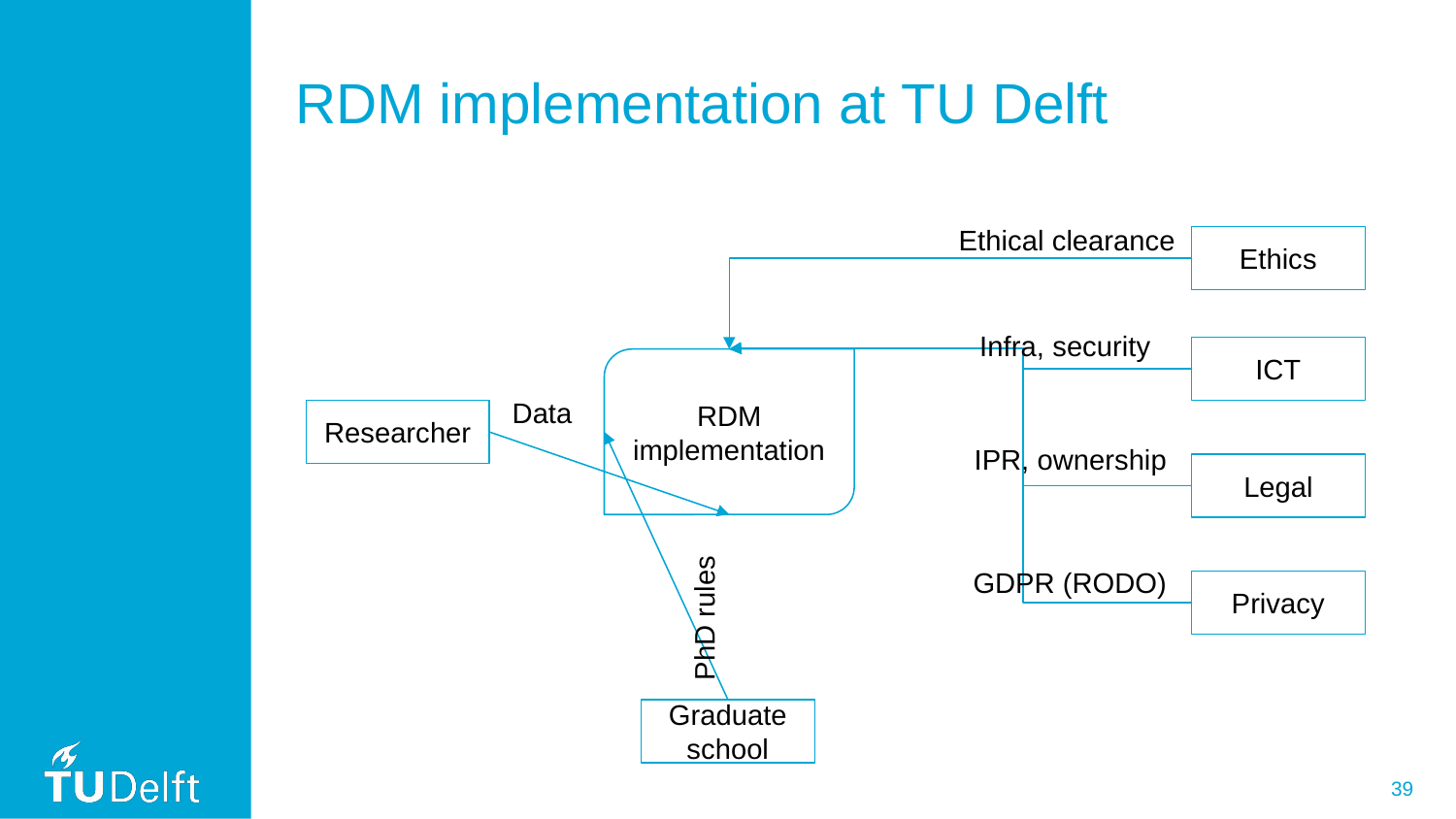

# RDM implementation at TU Delft

Ethical clearance
Ethics
Infra, security
ICT
RDM
implementation
Data
Researcher
IPR, ownership
Legal
GDPR (RODO)
PhD rules
Privacy
Graduate school